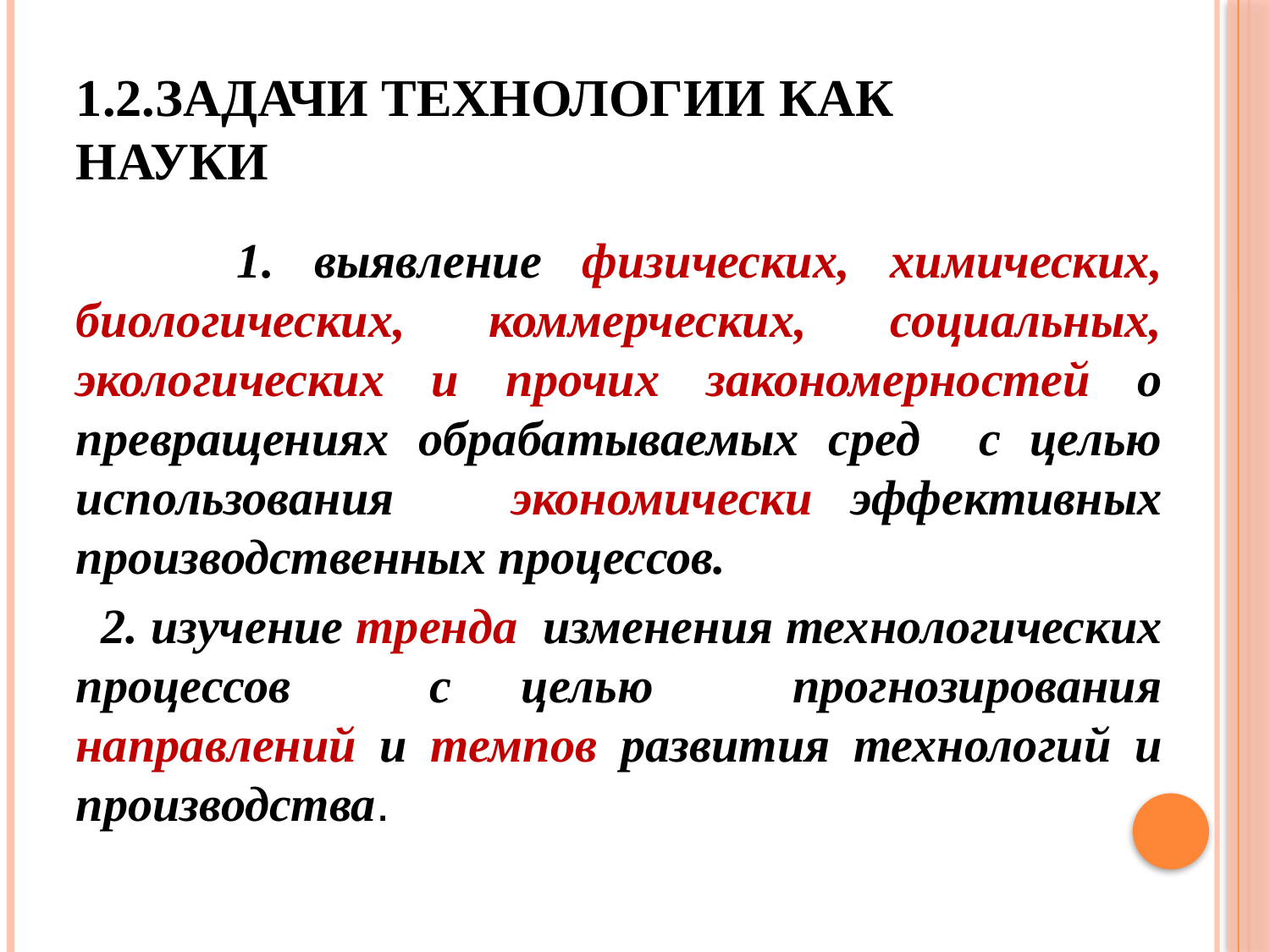

# 1.2.Задачи технологии как науки
    1. выявление физических, химических, биологических, коммерческих, социальных, экологических и прочих закономерностей о превращениях обрабатываемых сред  с целью использования   экономически эффективных производственных процессов.
  2. изучение тренда  изменения технологических процессов  с целью  прогнозирования направлений и темпов развития технологий и производства.